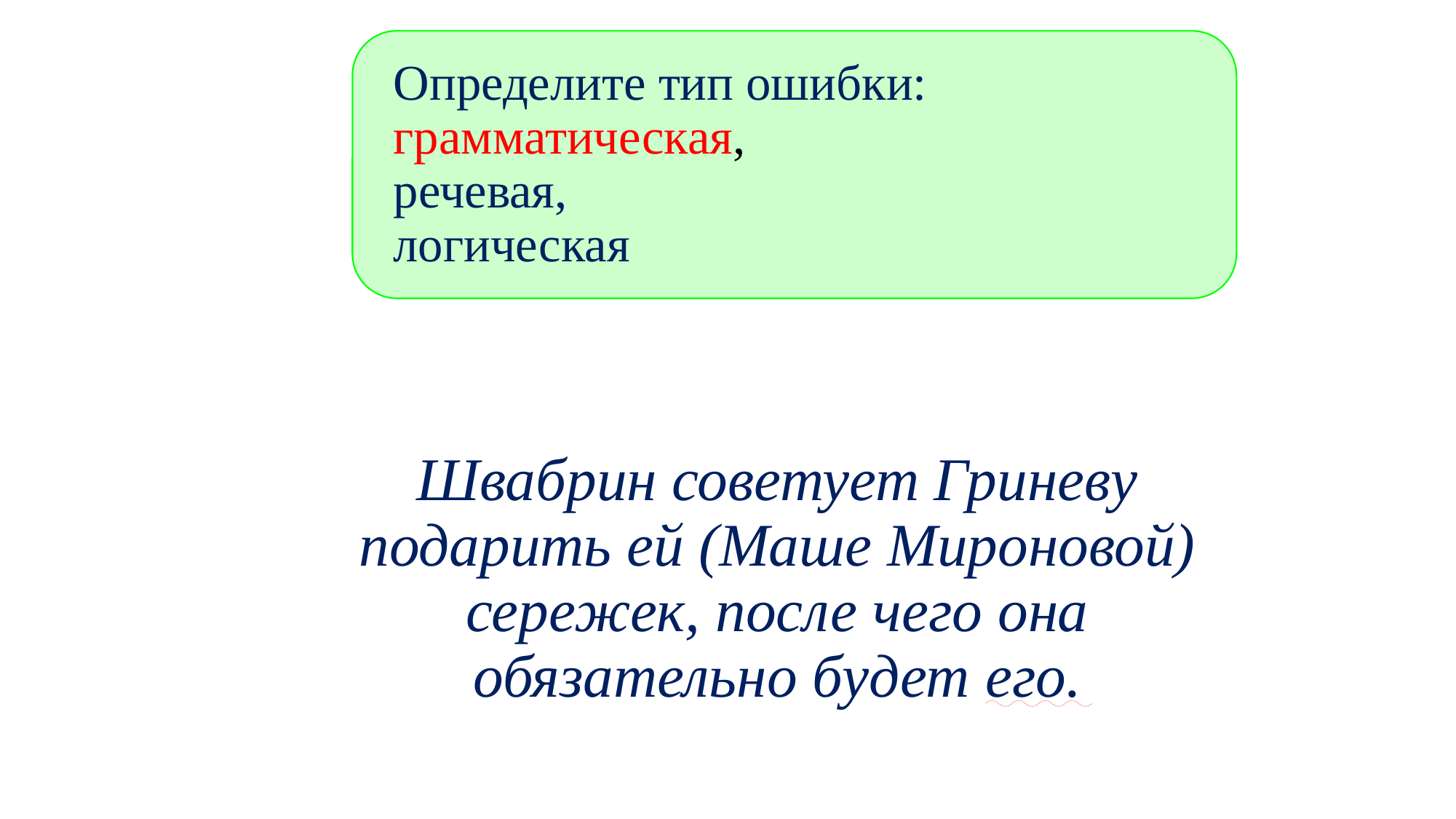

Определите тип ошибки:
грамматическая,
речевая,
логическая
Швабрин советует Гриневу подарить ей (Маше Мироновой) сережек, после чего она обязательно будет его.